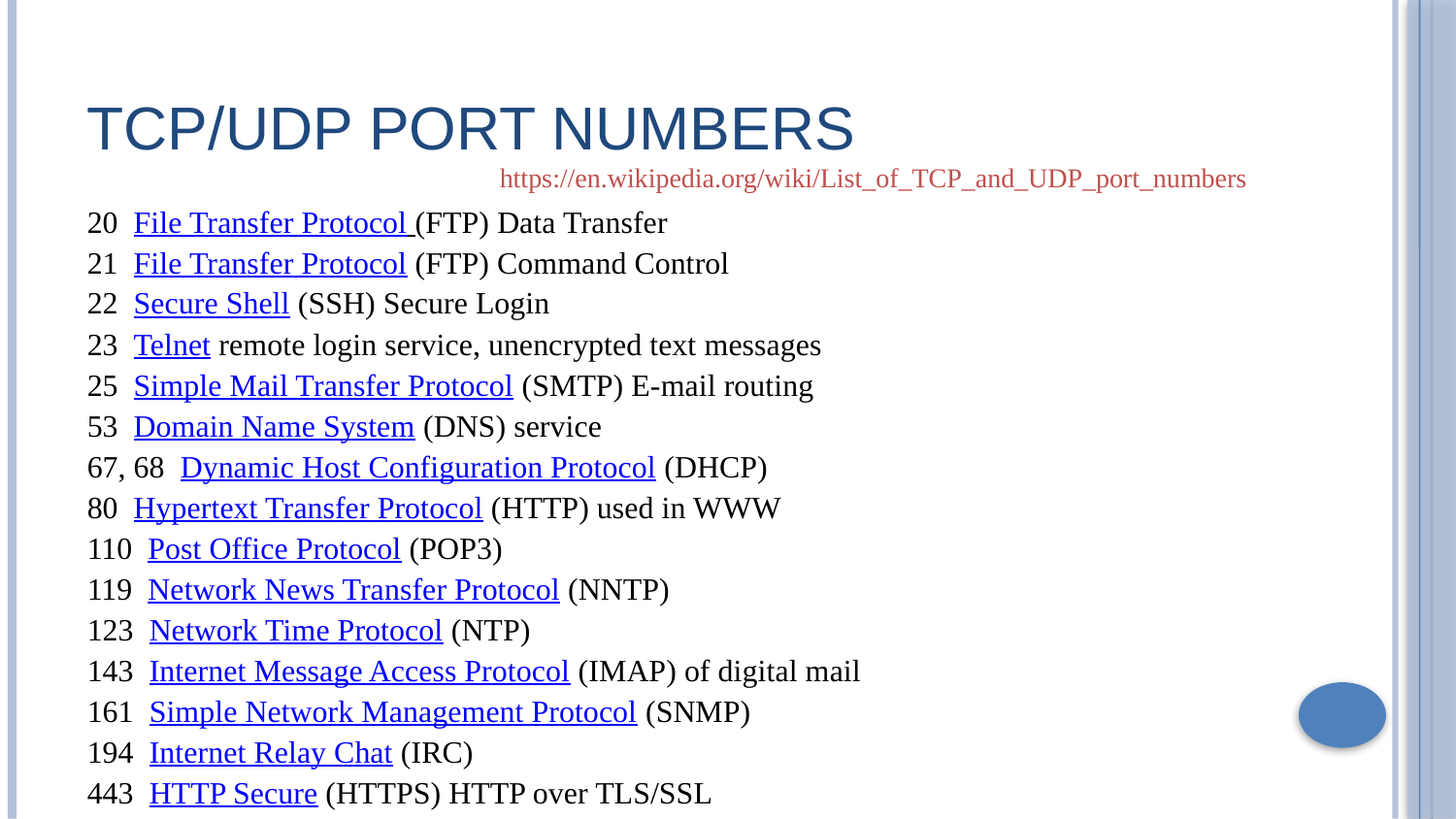

# TCP/UDP Port Numbers
https://en.wikipedia.org/wiki/List_of_TCP_and_UDP_port_numbers
20  File Transfer Protocol (FTP) Data Transfer
21  File Transfer Protocol (FTP) Command Control
22  Secure Shell (SSH) Secure Login
23  Telnet remote login service, unencrypted text messages
25  Simple Mail Transfer Protocol (SMTP) E-mail routing
53  Domain Name System (DNS) service
67, 68  Dynamic Host Configuration Protocol (DHCP)
80  Hypertext Transfer Protocol (HTTP) used in WWW
110  Post Office Protocol (POP3)
119  Network News Transfer Protocol (NNTP)
123  Network Time Protocol (NTP)
143  Internet Message Access Protocol (IMAP) of digital mail
161  Simple Network Management Protocol (SNMP)
194  Internet Relay Chat (IRC)
443  HTTP Secure (HTTPS) HTTP over TLS/SSL